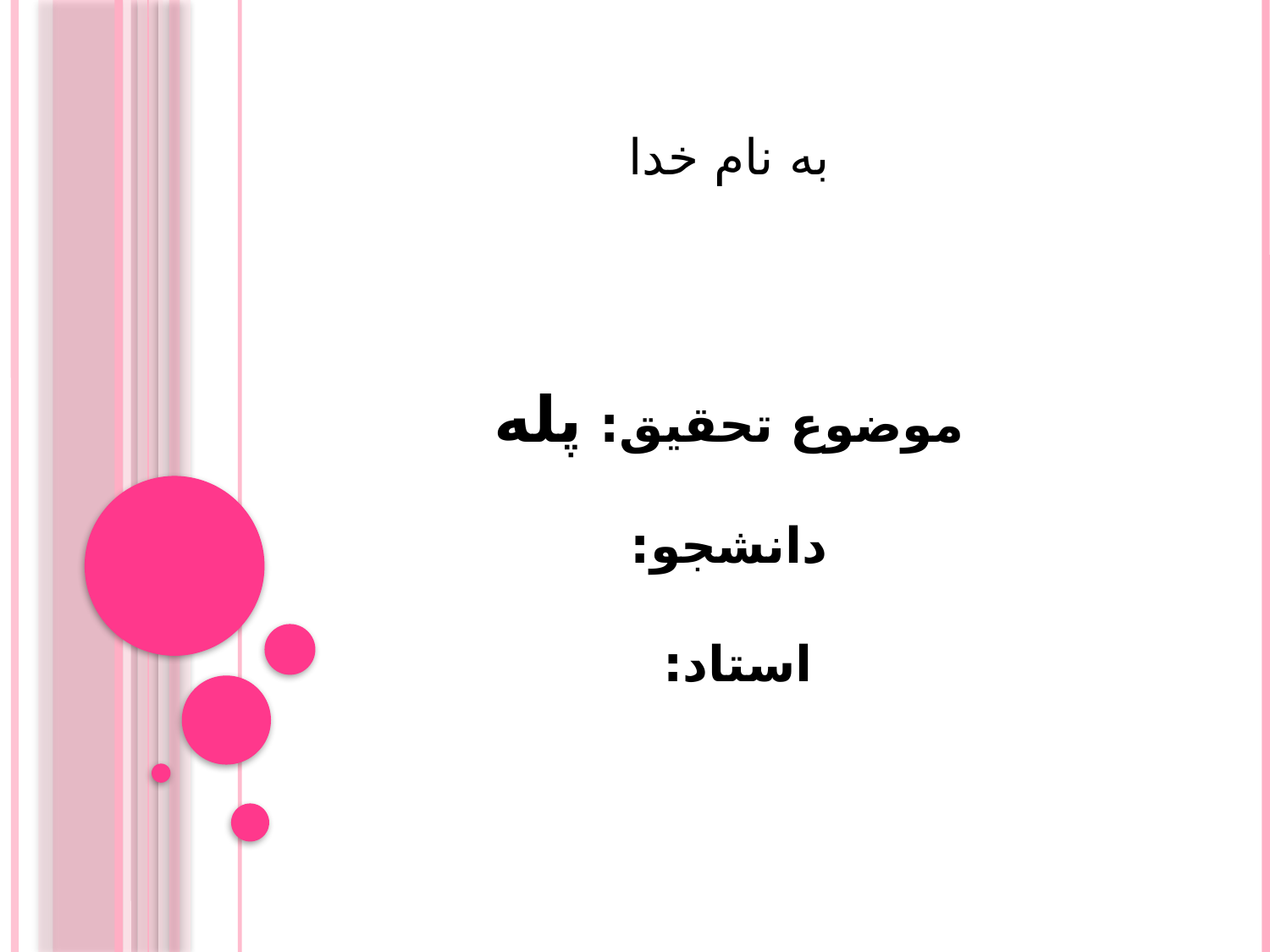

به نام خدا

موضوع تحقیق: پله
دانشجو:
استاد: